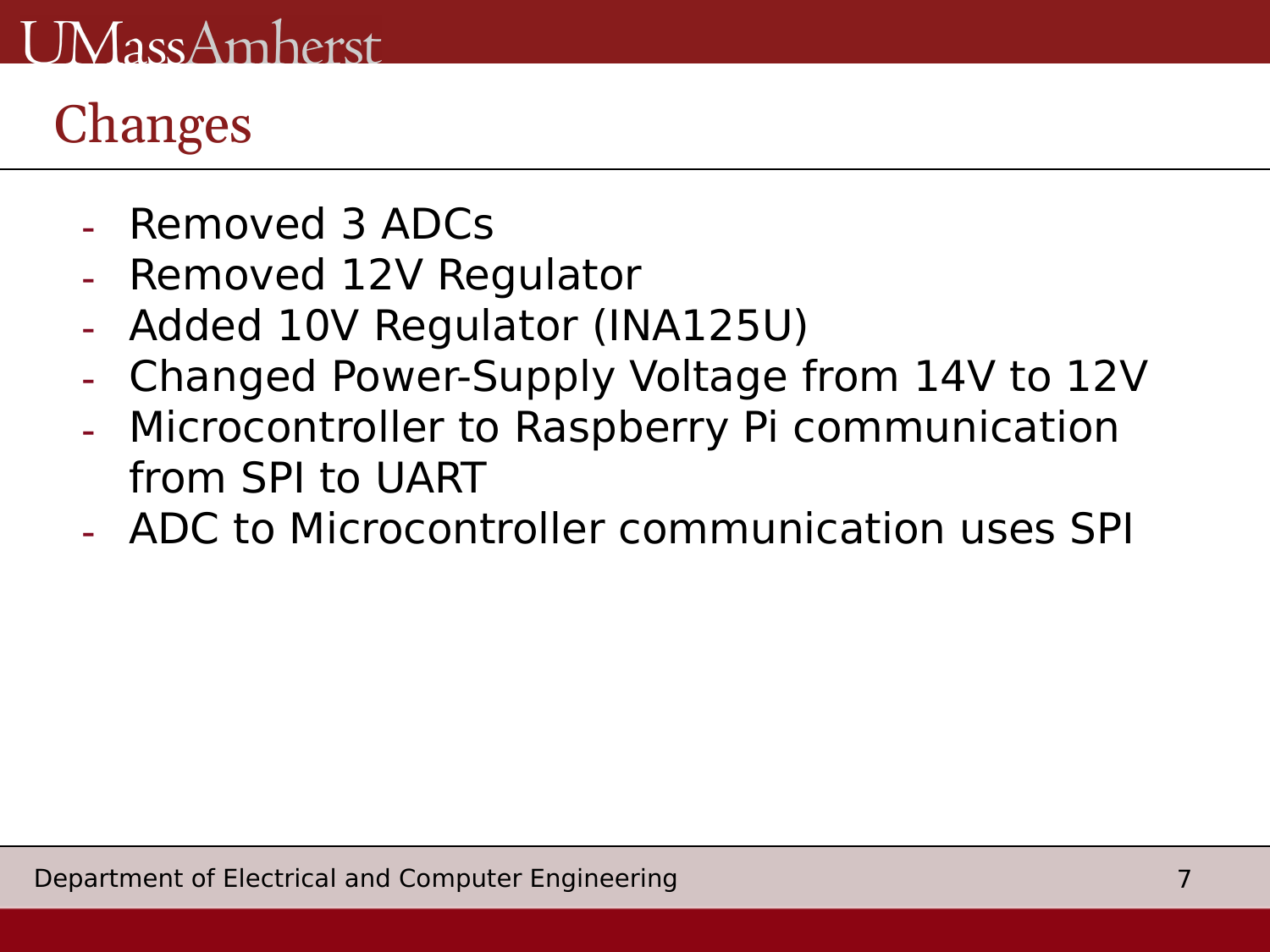

# Changes
Removed 3 ADCs
Removed 12V Regulator
Added 10V Regulator (INA125U)
Changed Power-Supply Voltage from 14V to 12V
Microcontroller to Raspberry Pi communication from SPI to UART
ADC to Microcontroller communication uses SPI